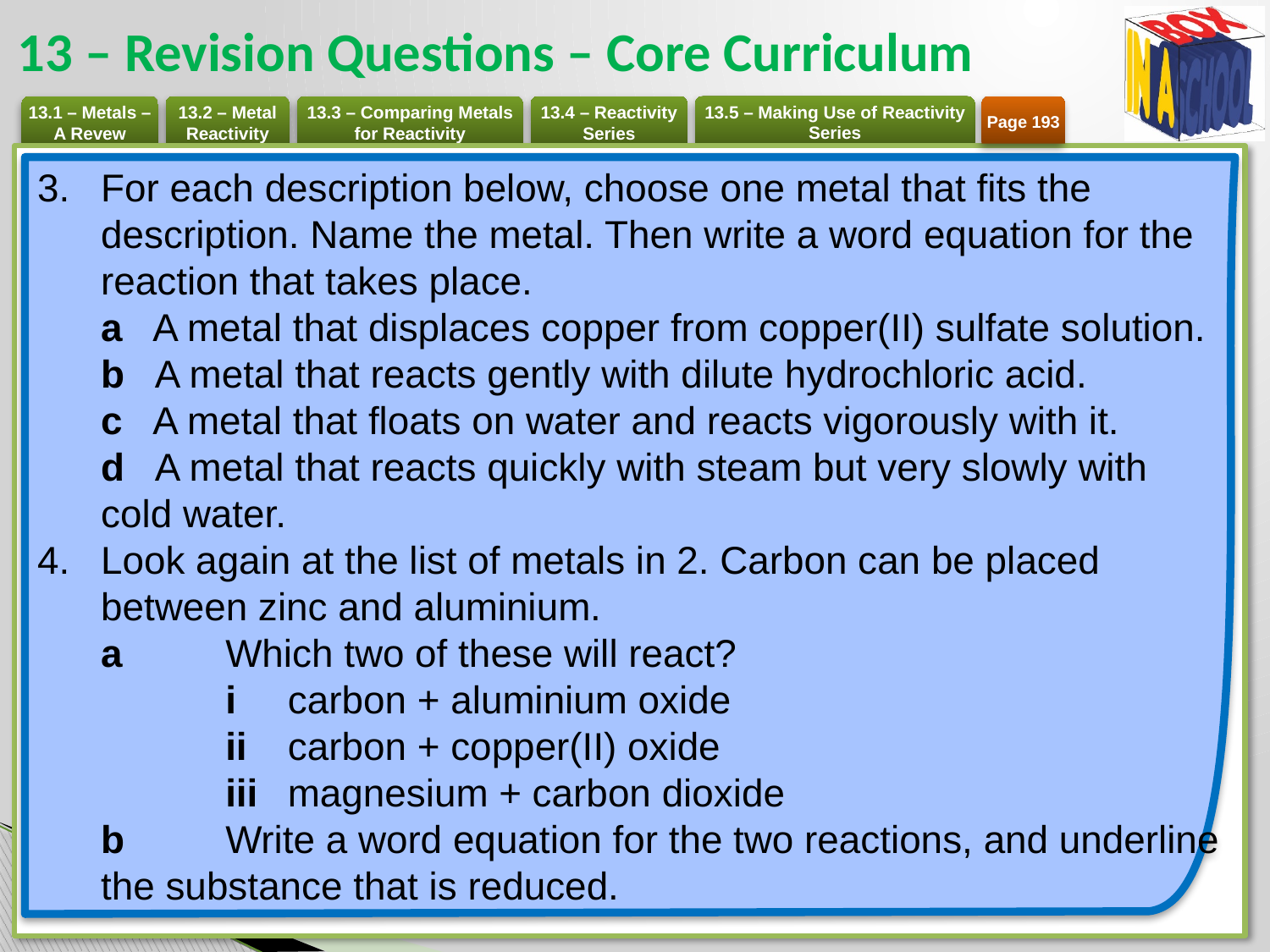

# 13 – Revision Questions – Core Curriculum
Page 193
For each description below, choose one metal that fits the description. Name the metal. Then write a word equation for the reaction that takes place.
a   A metal that displaces copper from copper(II) sulfate solution.
b   A metal that reacts gently with dilute hydrochloric acid.
c   A metal that floats on water and reacts vigorously with it.
d   A metal that reacts quickly with steam but very slowly with cold water.
Look again at the list of metals in 2. Carbon can be placed between zinc and aluminium.
a  	Which two of these will react?
	i 	carbon + aluminium oxide
	ii 	carbon + copper(II) oxide
	iii 	magnesium + carbon dioxide
b 	Write a word equation for the two reactions, and underline the substance that is reduced.